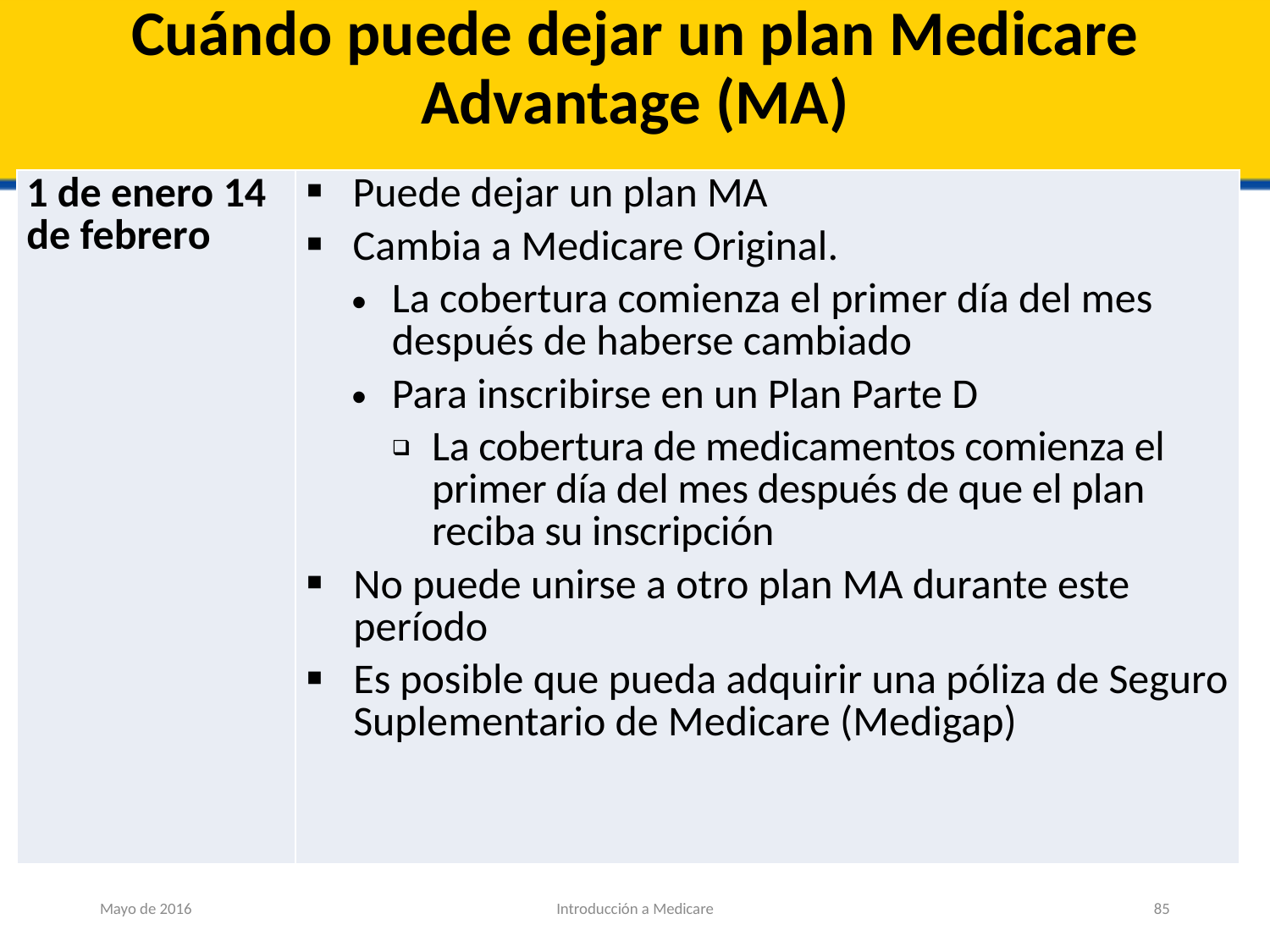

# Cuándo puede dejar un plan Medicare Advantage (MA)
| 1 de enero 14 de febrero | Puede dejar un plan MA Cambia a Medicare Original. La cobertura comienza el primer día del mes después de haberse cambiado Para inscribirse en un Plan Parte D La cobertura de medicamentos comienza el primer día del mes después de que el plan reciba su inscripción No puede unirse a otro plan MA durante este período Es posible que pueda adquirir una póliza de Seguro Suplementario de Medicare (Medigap) |
| --- | --- |
Mayo de 2016
Introducción a Medicare
85